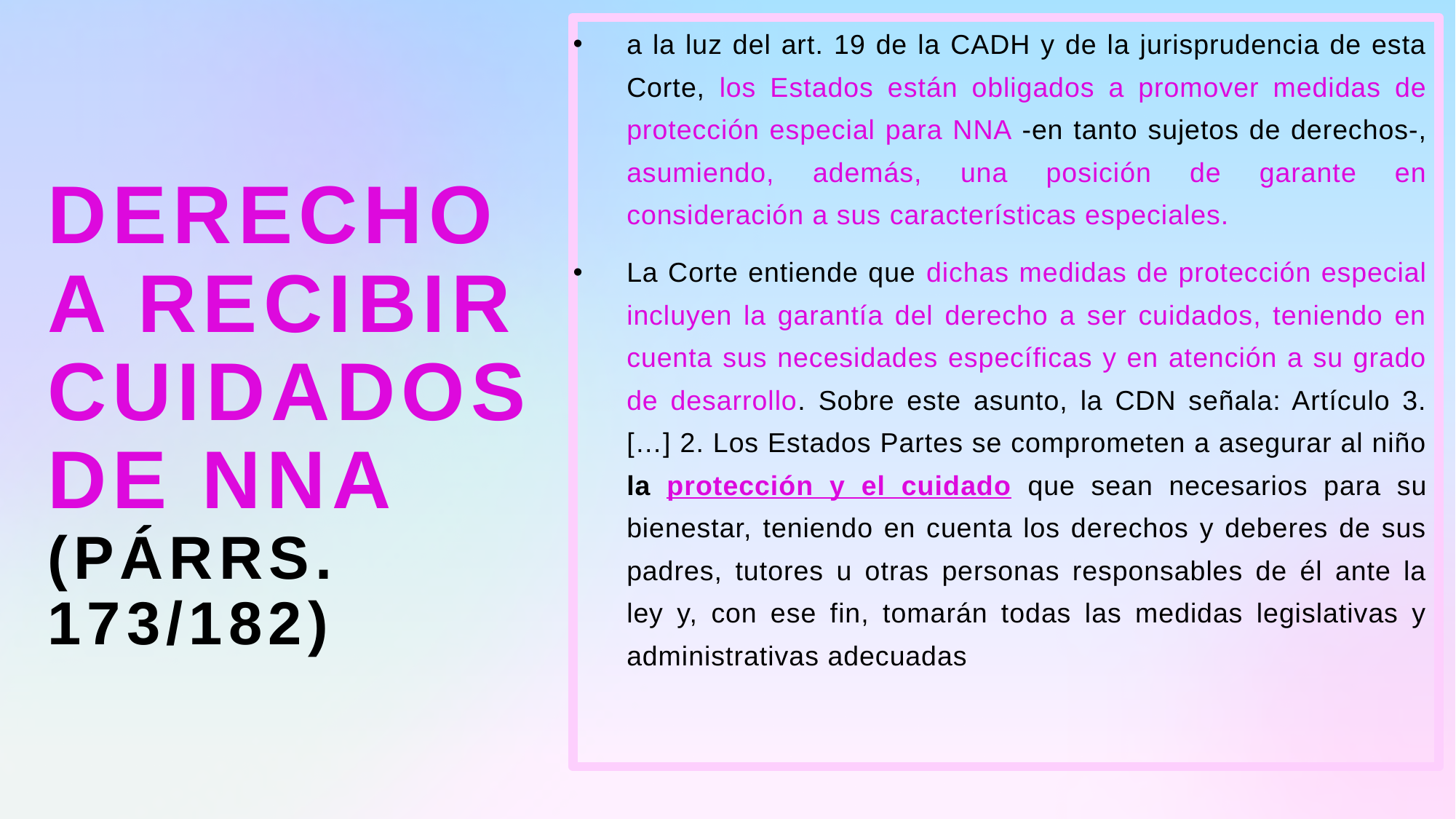

a la luz del art. 19 de la CADH y de la jurisprudencia de esta Corte, los Estados están obligados a promover medidas de protección especial para NNA -en tanto sujetos de derechos-, asumiendo, además, una posición de garante en consideración a sus características especiales.
La Corte entiende que dichas medidas de protección especial incluyen la garantía del derecho a ser cuidados, teniendo en cuenta sus necesidades específicas y en atención a su grado de desarrollo. Sobre este asunto, la CDN señala: Artículo 3. […] 2. Los Estados Partes se comprometen a asegurar al niño la protección y el cuidado que sean necesarios para su bienestar, teniendo en cuenta los derechos y deberes de sus padres, tutores u otras personas responsables de él ante la ley y, con ese fin, tomarán todas las medidas legislativas y administrativas adecuadas
# Derecho a recibir cuidados de NNA (párrs. 173/182)